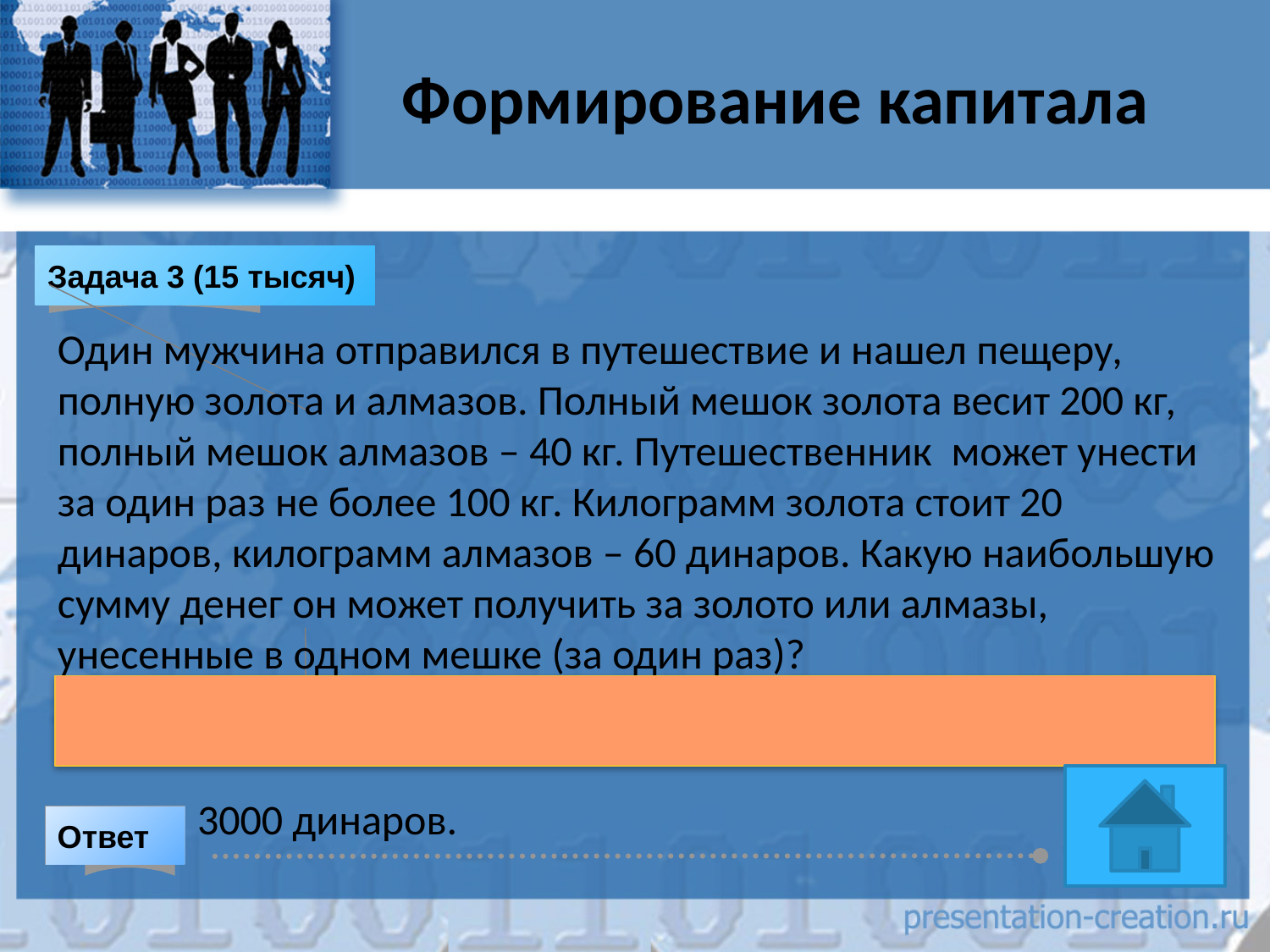

# Формирование капитала
Задача 3 (15 тысяч)

Один мужчина отправился в путешествие и нашел пещеру, полную золота и алмазов. Полный мешок золота весит 200 кг, полный мешок алмазов – 40 кг. Путешественник  может унести за один раз не более 100 кг. Килограмм золота стоит 20 динаров, килограмм алмазов – 60 динаров. Какую наибольшую сумму денег он может получить за золото или алмазы, унесенные в одном мешке (за один раз)?

3000 динаров.
Ответ